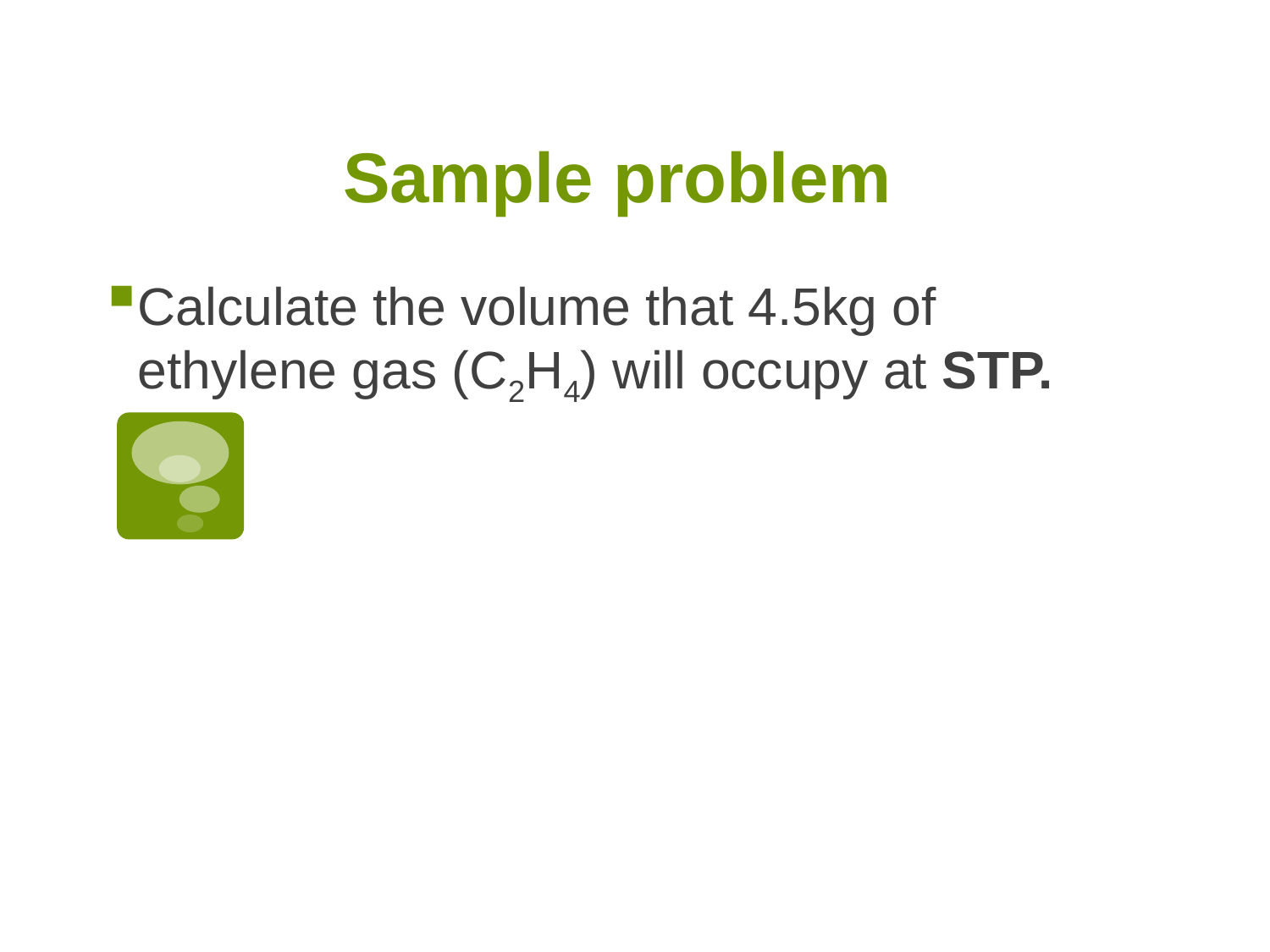

# Sample problem
Calculate the volume that 4.5kg of ethylene gas (C2H4) will occupy at STP.